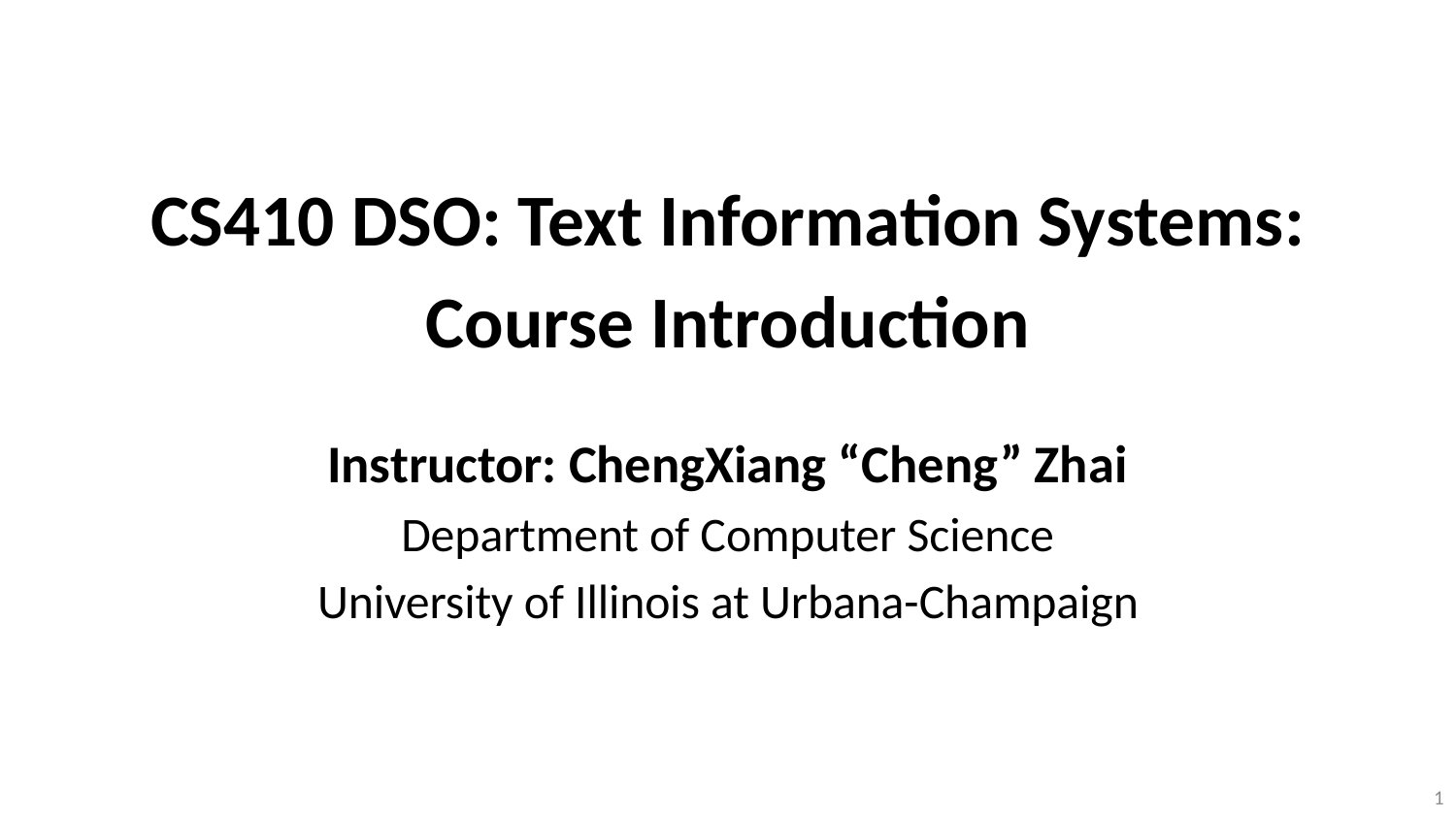

CS410 DSO: Text Information Systems:
Course Introduction

Instructor: ChengXiang “Cheng” Zhai
Department of Computer Science
University of Illinois at Urbana-Champaign
1